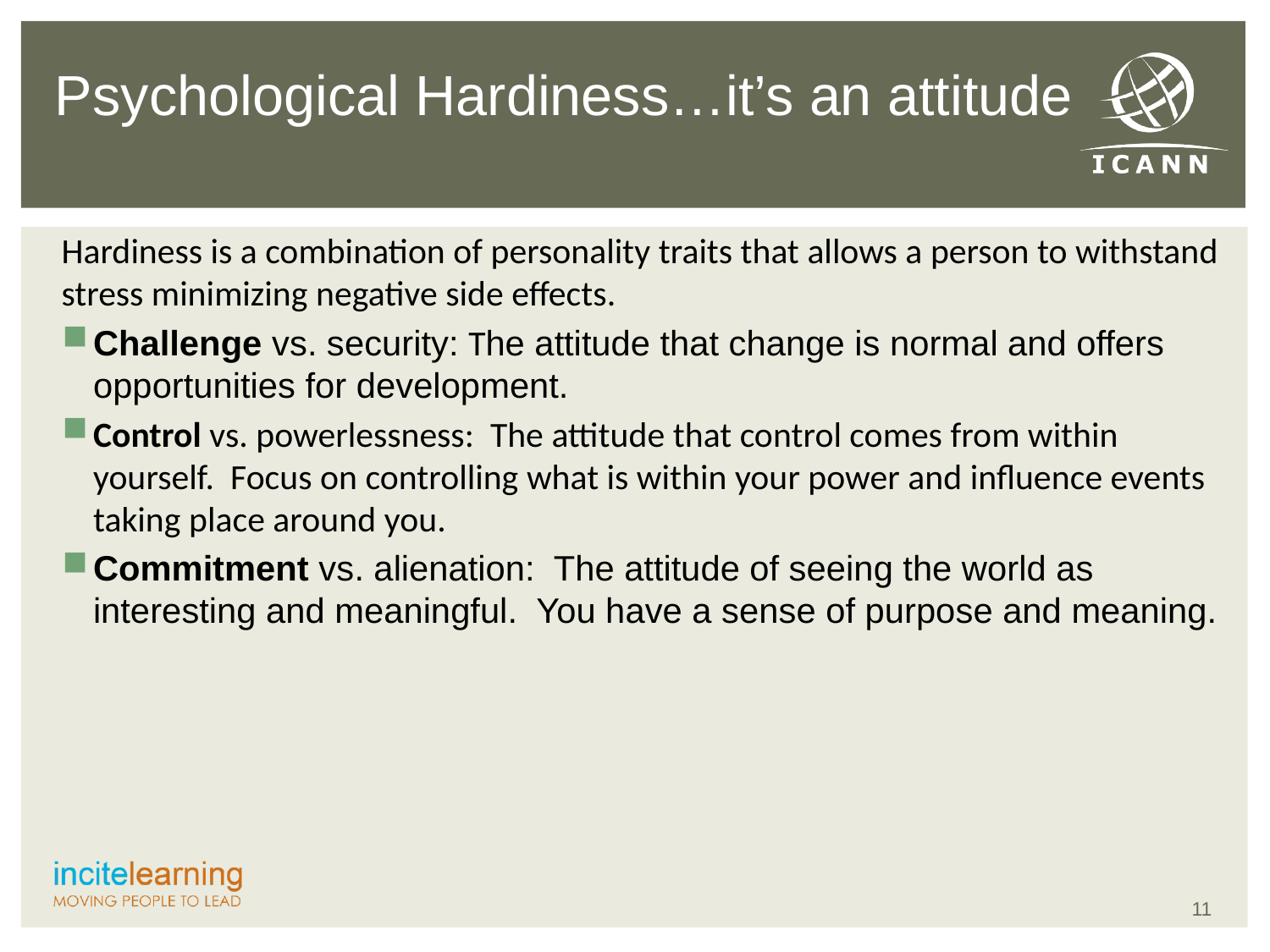

Psychological Hardiness…it’s an attitude
Hardiness is a combination of personality traits that allows a person to withstand stress minimizing negative side effects.
Challenge vs. security: The attitude that change is normal and offers opportunities for development.
Control vs. powerlessness:  The attitude that control comes from within yourself.  Focus on controlling what is within your power and influence events taking place around you.
Commitment vs. alienation:  The attitude of seeing the world as interesting and meaningful.  You have a sense of purpose and meaning.
11